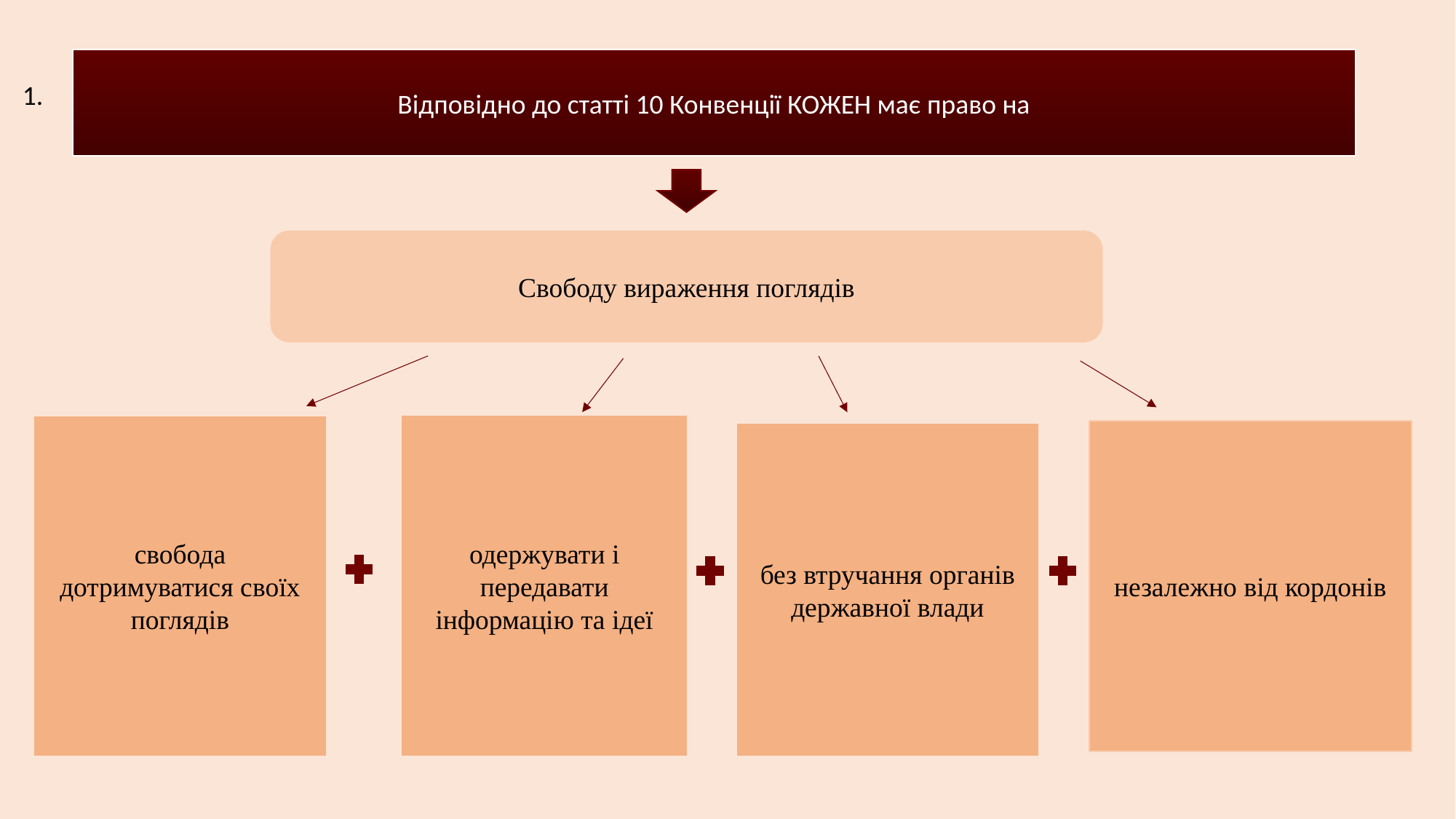

Відповідно до статті 10 Конвенції КОЖЕН має право на
1.

Свободу вираження поглядів
одержувати і передавати інформацію та ідеї
свобода дотримуватися своїх поглядів
незалежно від кордонів
без втручання органів державної влади